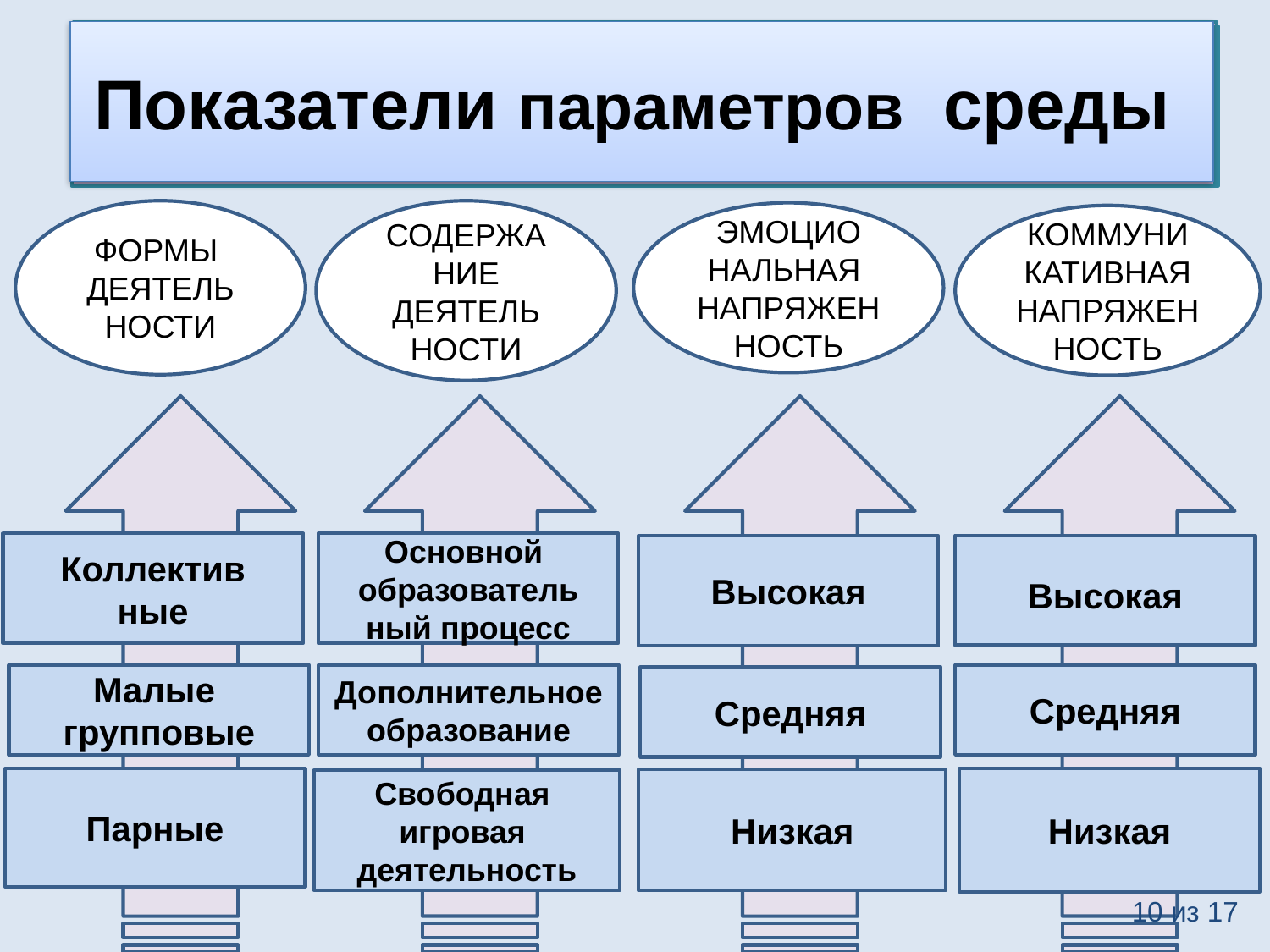

Показатели параметров  среды
Показатели параметров  среды
Показатели параметров  среды
Показатели параметров  среды
ФОРМЫ  ДЕЯТЕЛЬ НОСТИ
СОДЕРЖА НИЕ ДЕЯТЕЛЬ НОСТИ
ЭМОЦИО НАЛЬНАЯ  НАПРЯЖЕННОСТЬ
КОММУНИ КАТИВНАЯ НАПРЯЖЕННОСТЬ
Коллектив
ные
Основной  образователь
ный процесс

Высокая

Высокая

Малые  групповые
Средняя
Дополнительное образование
Средняя
Низкая
Парные
Низкая
Свободная  игровая  деятельность
10 из 17